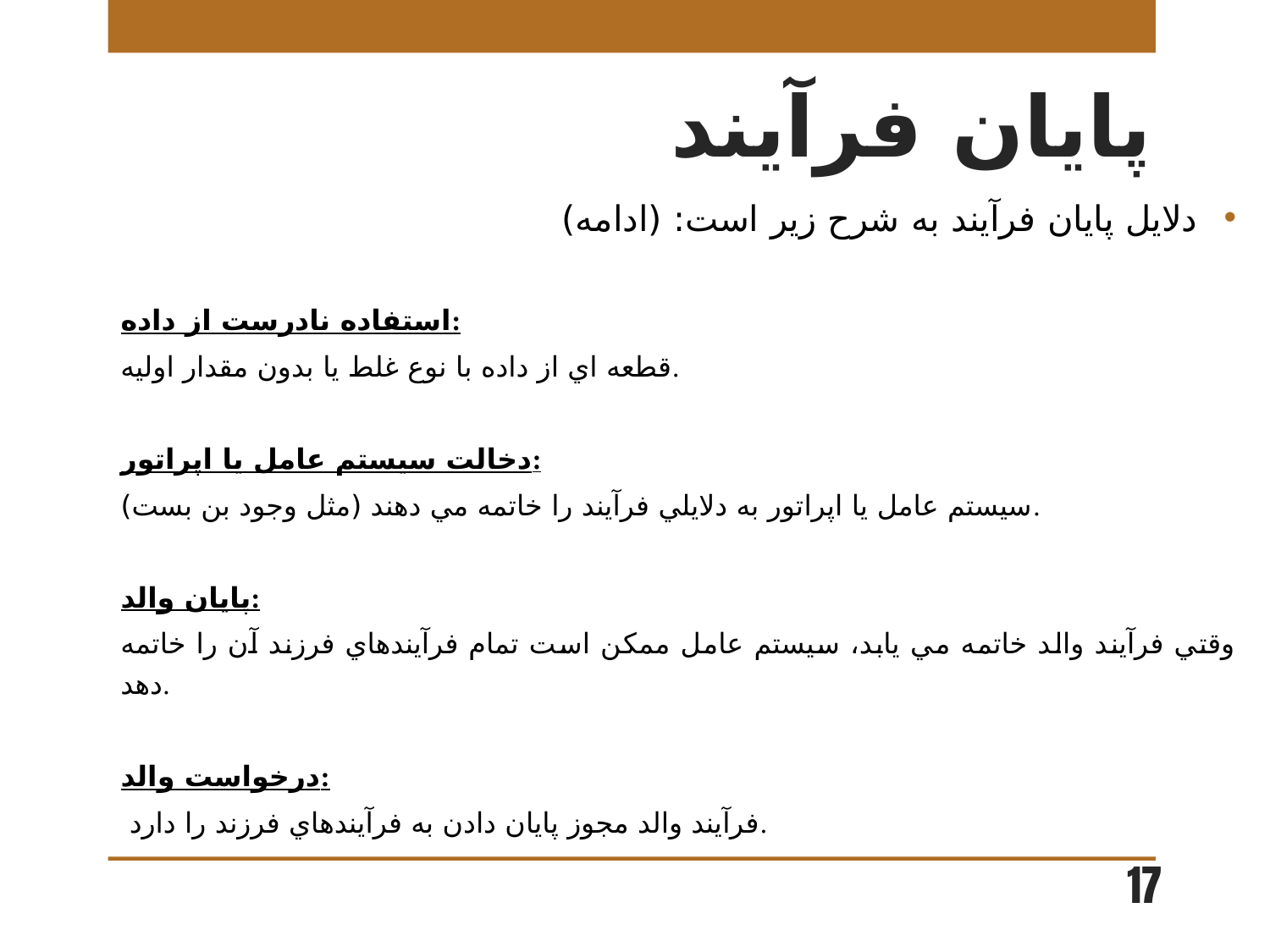

# پايان فرآيند
دلايل پايان فرآيند به شرح زیر است: (ادامه)

استفاده نادرست از داده:
قطعه اي از داده با نوع غلط يا بدون مقدار اوليه.

دخالت سيستم عامل يا اپراتور:
سيستم عامل يا اپراتور به دلايلي فرآيند را خاتمه مي دهند (مثل وجود بن بست).

پايان والد:
وقتي فرآيند والد خاتمه مي يابد، سيستم عامل ممكن است تمام فرآيندهاي فرزند آن را خاتمه دهد.

درخواست والد:
 فرآيند والد مجوز پايان دادن به فرآيندهاي فرزند را دارد.
17